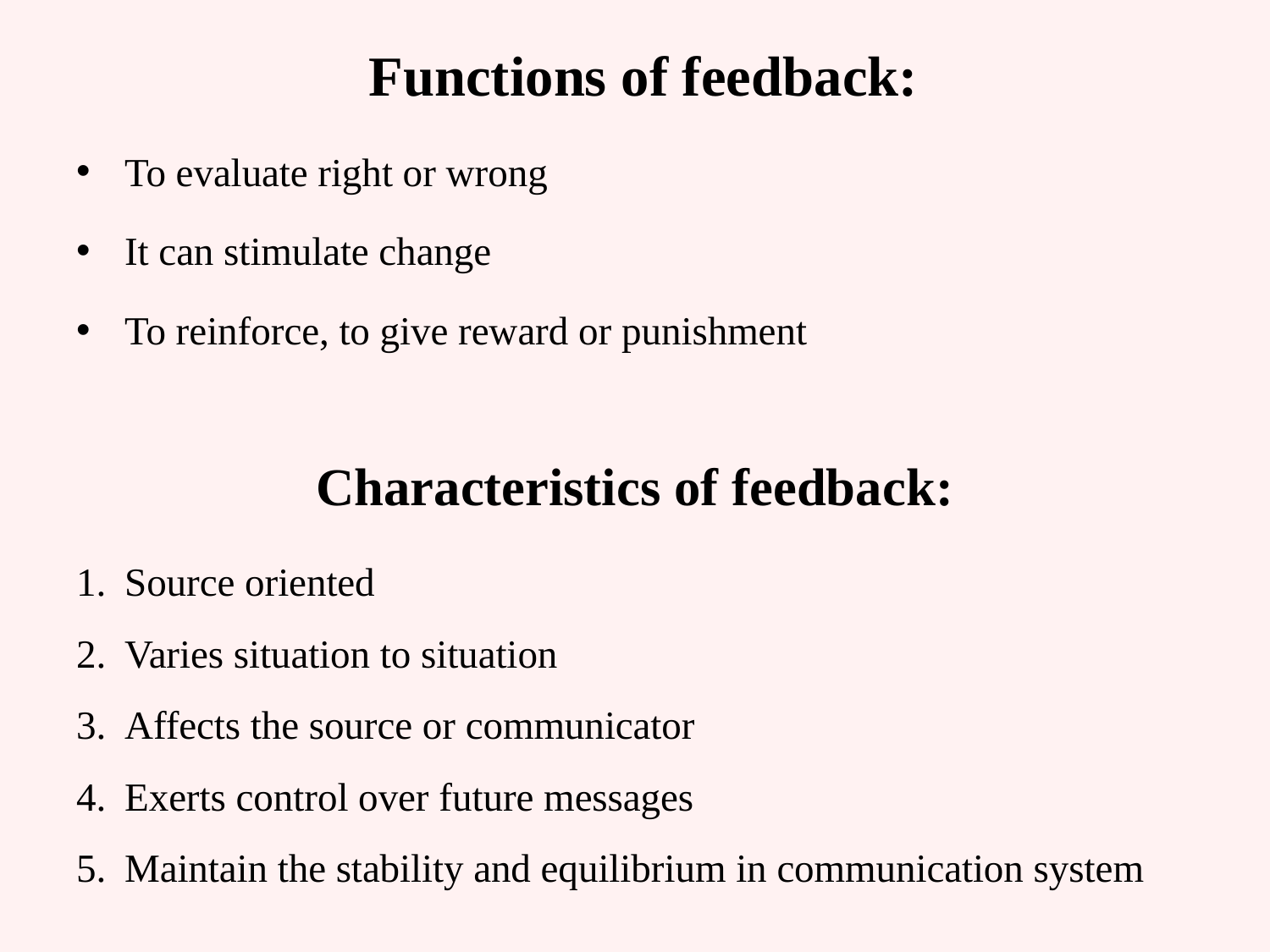

# Functions of feedback:
To evaluate right or wrong
It can stimulate change
To reinforce, to give reward or punishment

Characteristics of feedback:
Source oriented
Varies situation to situation
Affects the source or communicator
Exerts control over future messages
Maintain the stability and equilibrium in communication system